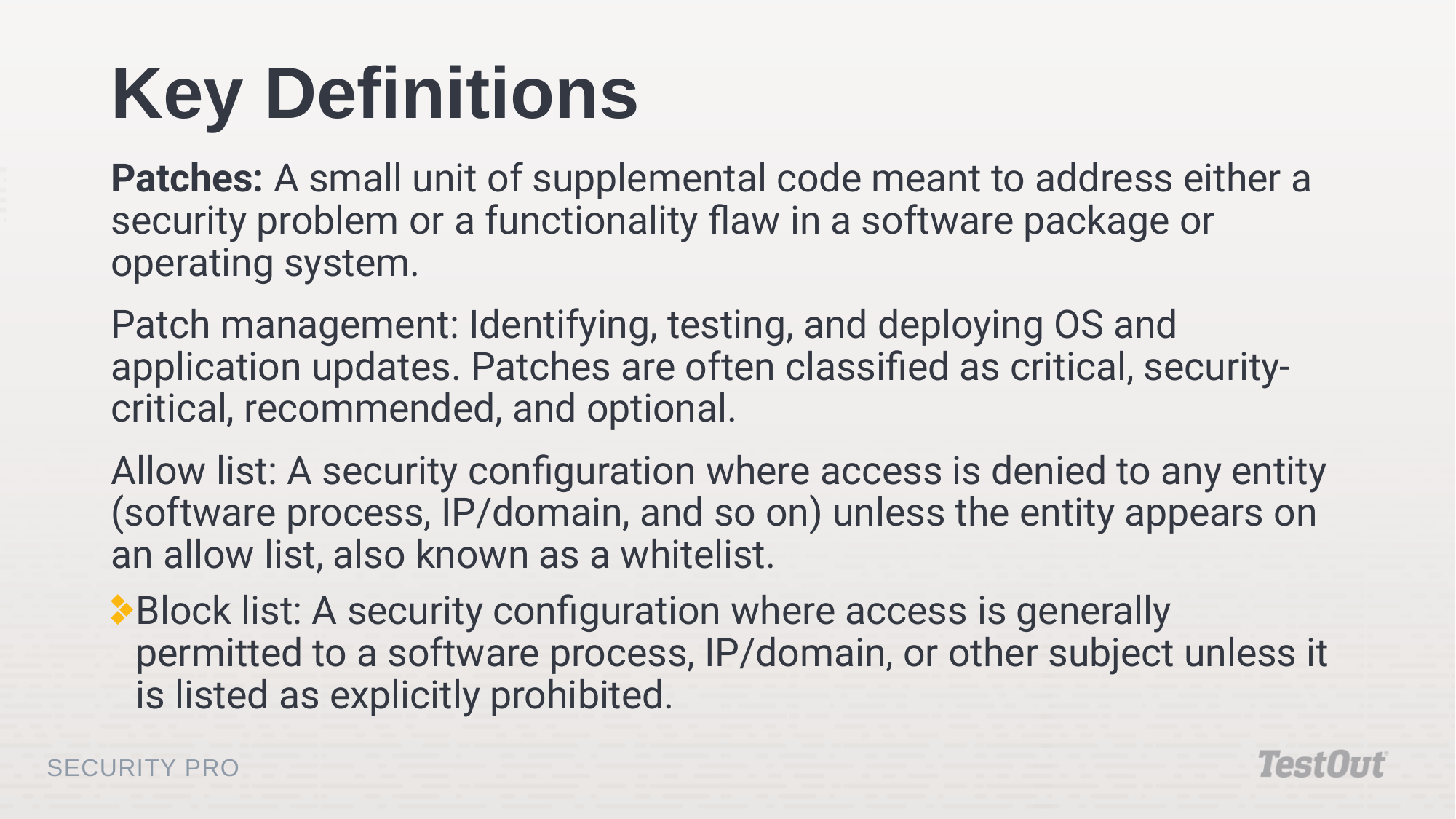

# Key Definitions
Patches: A small unit of supplemental code meant to address either a security problem or a functionality flaw in a software package or operating system.
Patch management: Identifying, testing, and deploying OS and application updates. Patches are often classified as critical, security-critical, recommended, and optional.
Allow list: A security configuration where access is denied to any entity (software process, IP/domain, and so on) unless the entity appears on an allow list, also known as a whitelist.
Block list: A security configuration where access is generally permitted to a software process, IP/domain, or other subject unless it is listed as explicitly prohibited.
Security Pro